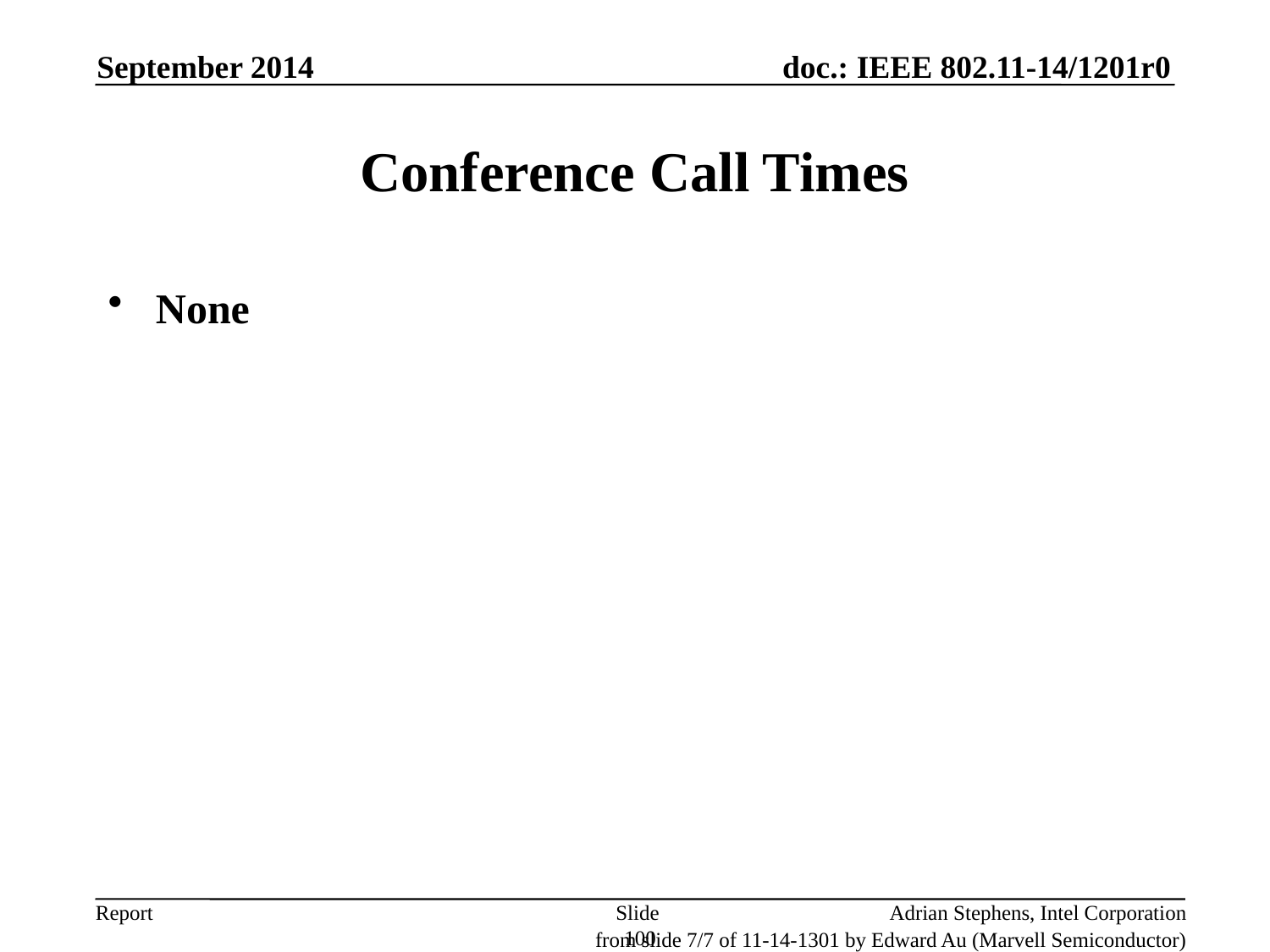

September 2014
# Conference Call Times
None
Slide 100
Adrian Stephens, Intel Corporation
from slide 7/7 of 11-14-1301 by Edward Au (Marvell Semiconductor)